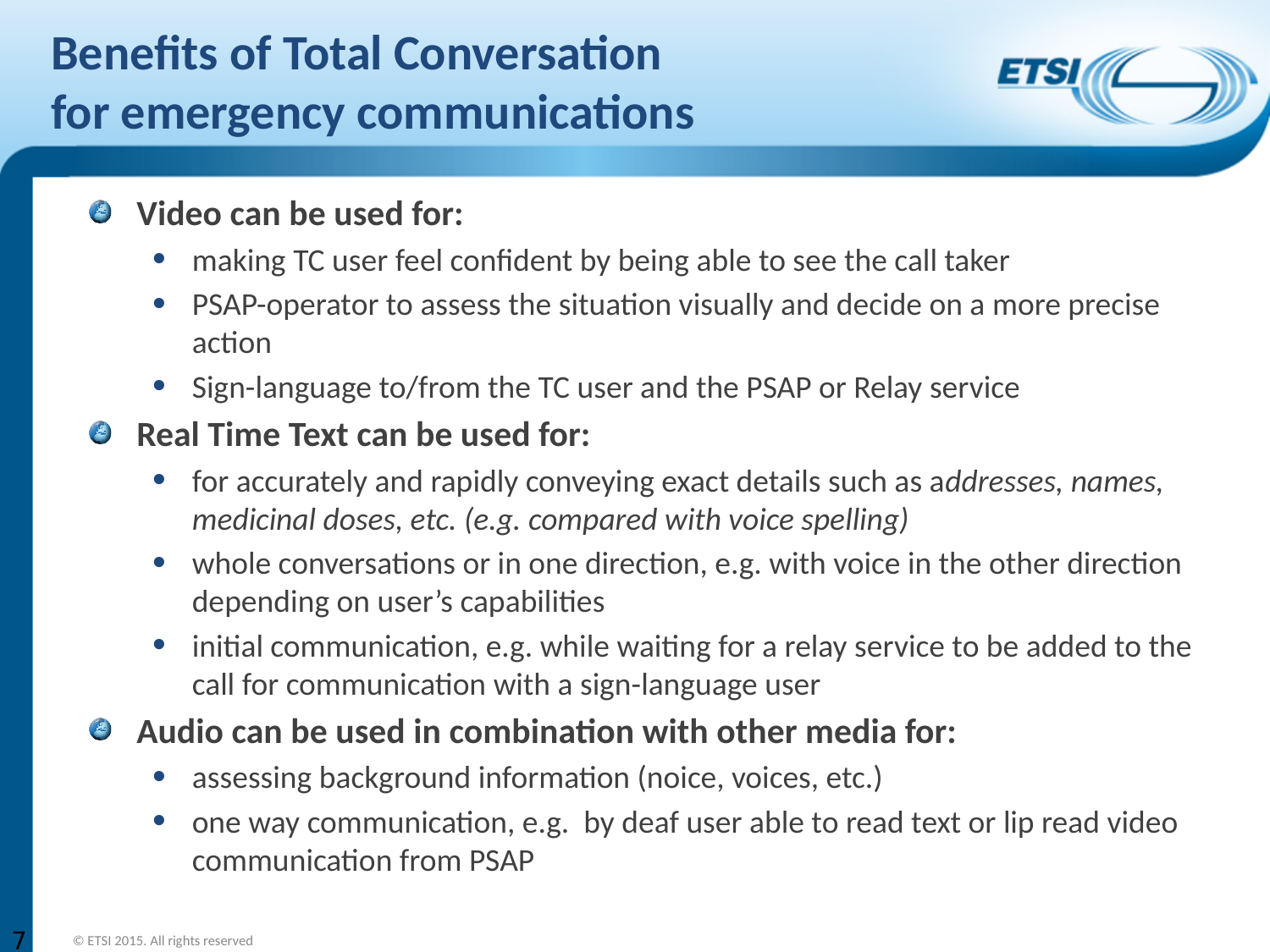

# Benefits of Total Conversation for emergency communications
Video can be used for:
making TC user feel confident by being able to see the call taker
PSAP-operator to assess the situation visually and decide on a more precise action
Sign-language to/from the TC user and the PSAP or Relay service
Real Time Text can be used for:
for accurately and rapidly conveying exact details such as addresses, names, medicinal doses, etc. (e.g. compared with voice spelling)
whole conversations or in one direction, e.g. with voice in the other direction depending on user’s capabilities
initial communication, e.g. while waiting for a relay service to be added to the call for communication with a sign-language user
Audio can be used in combination with other media for:
assessing background information (noice, voices, etc.)
one way communication, e.g.  by deaf user able to read text or lip read video communication from PSAP
7
© ETSI 2015. All rights reserved